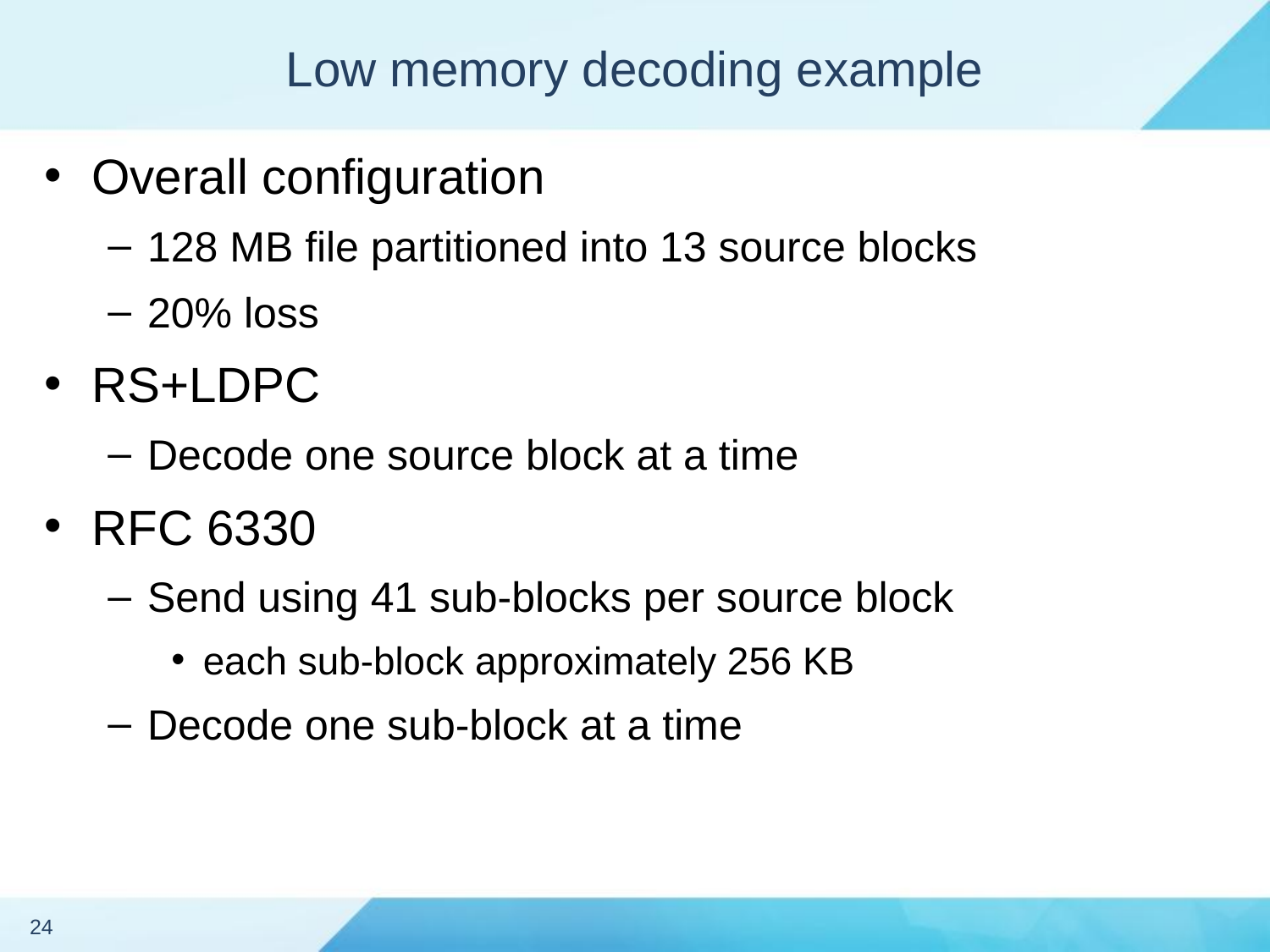

# Low memory decoding example
Overall configuration
128 MB file partitioned into 13 source blocks
20% loss
RS+LDPC
Decode one source block at a time
RFC 6330
Send using 41 sub-blocks per source block
each sub-block approximately 256 KB
Decode one sub-block at a time
24